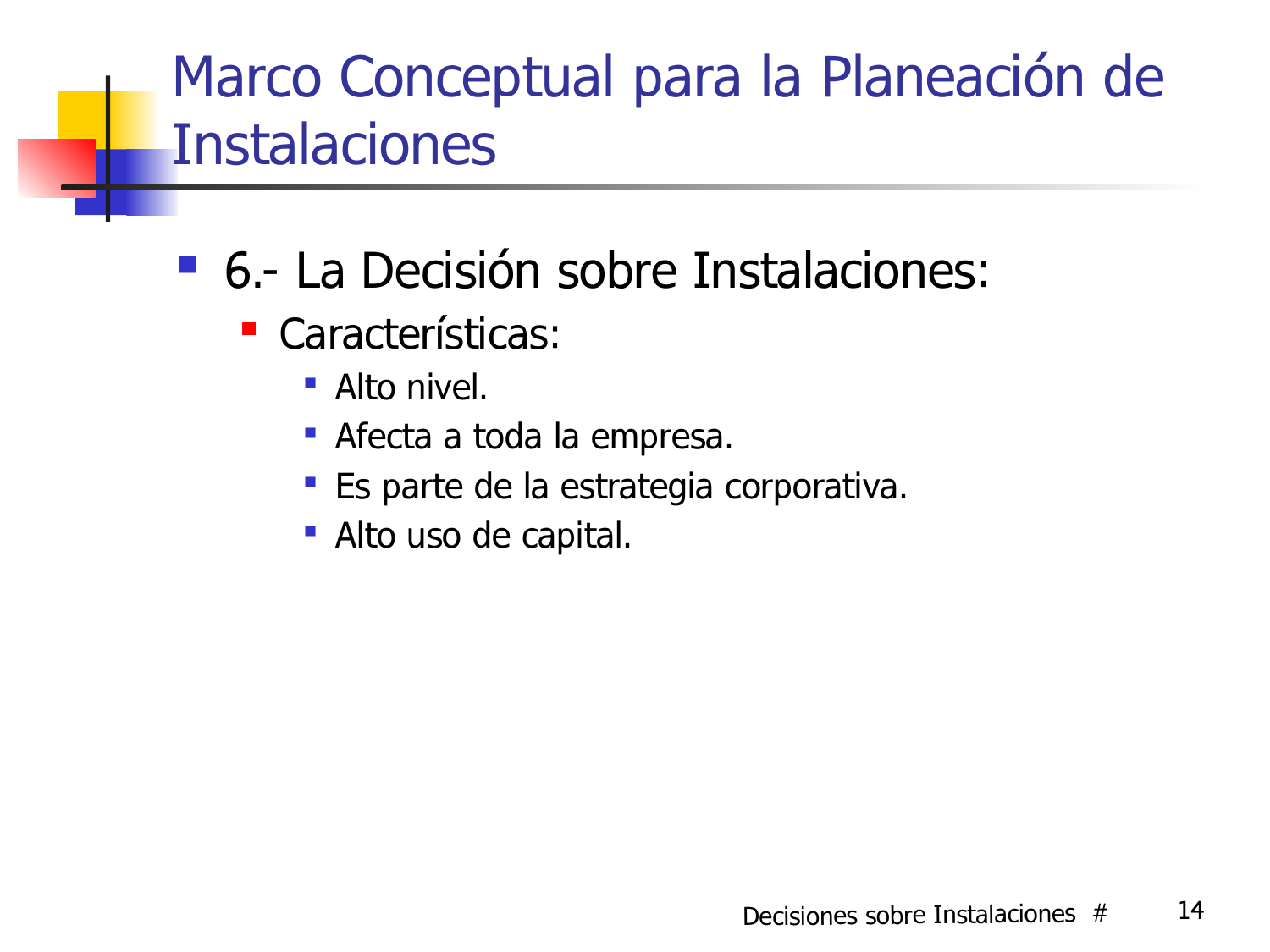

# Marco Conceptual para la Planeación de Instalaciones
6.- La Decisión sobre Instalaciones:
Características:
Alto nivel.
Afecta a toda la empresa.
Es parte de la estrategia corporativa.
Alto uso de capital.

14
Decisiones sobre Instalaciones  #